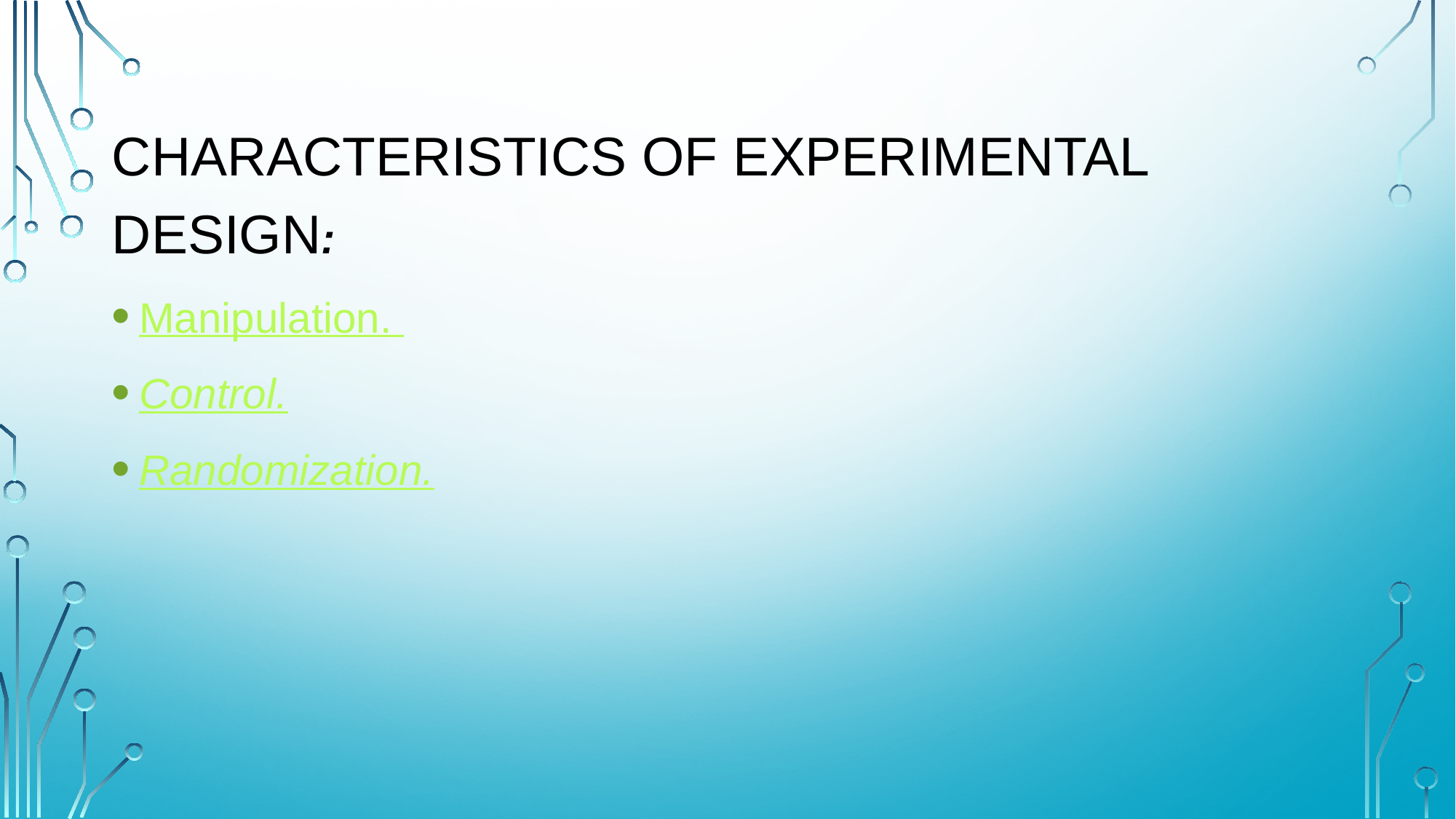

Characteristics of experimental design:
Manipulation.
Control.
Randomization.